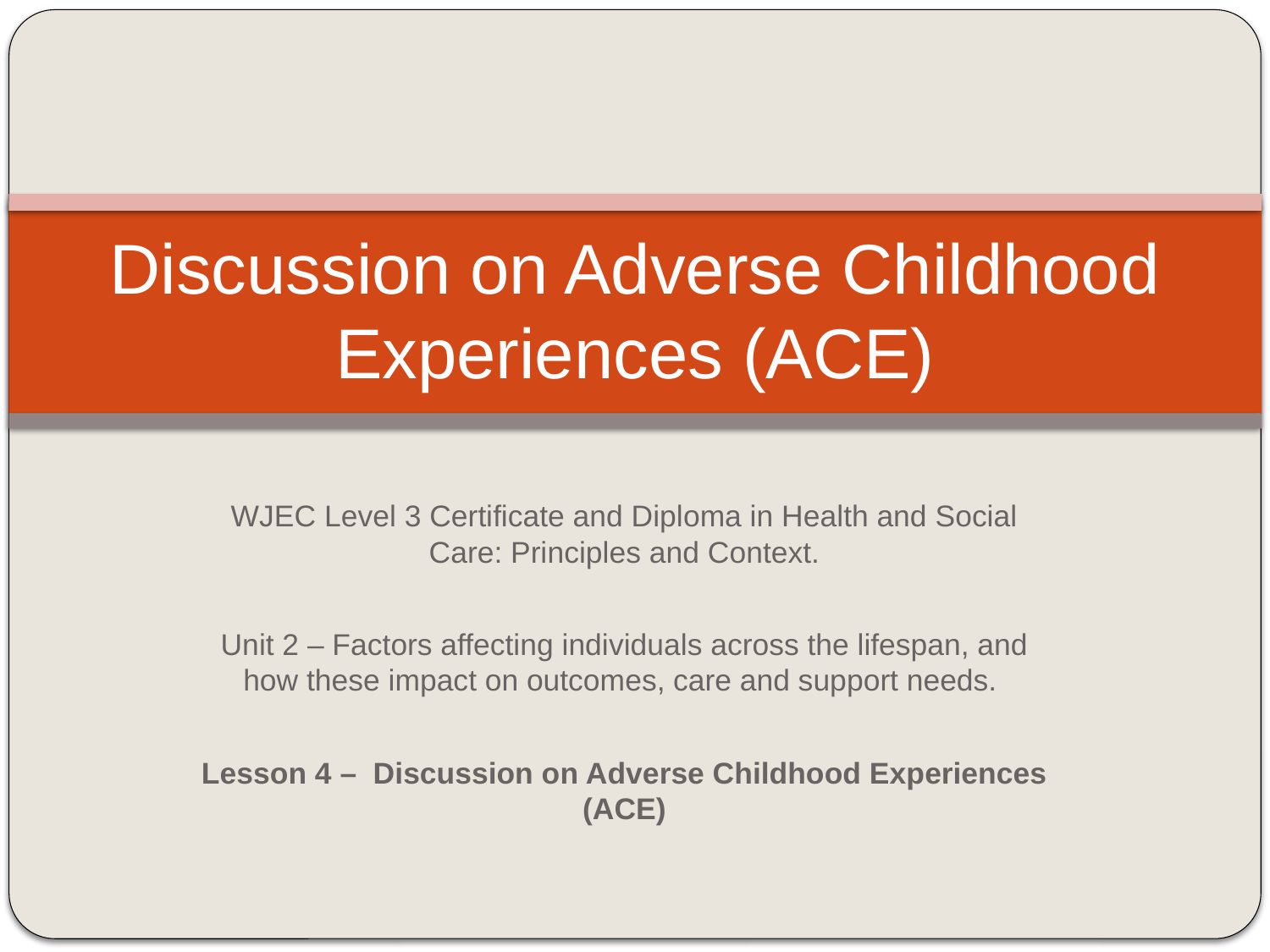

# Discussion on Adverse Childhood Experiences (ACE)

WJEC Level 3 Certificate and Diploma in Health and Social Care: Principles and Context.

Unit 2 – Factors affecting individuals across the lifespan, and how these impact on outcomes, care and support needs.

Lesson 4 –  Discussion on Adverse Childhood Experiences (ACE)